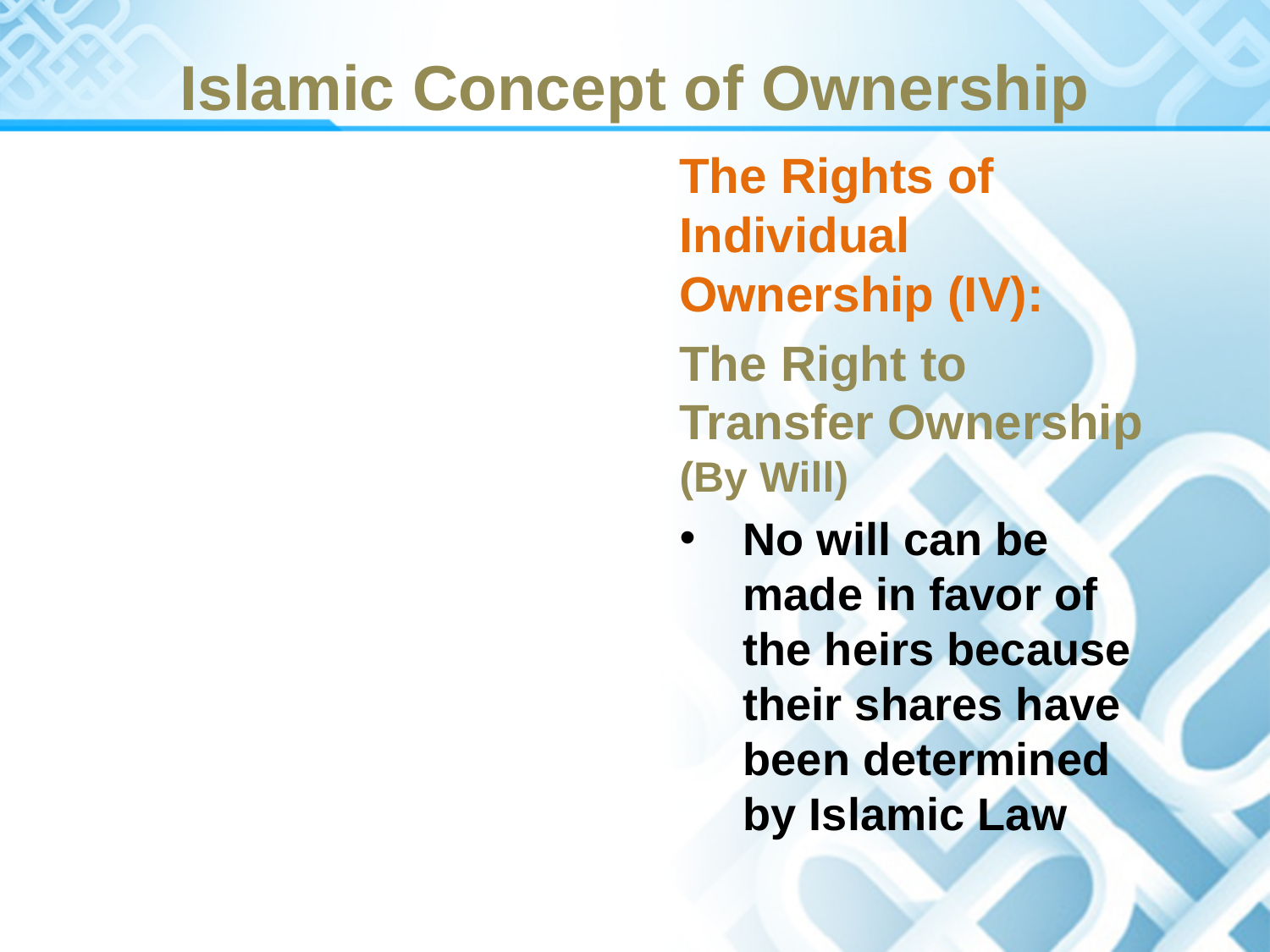

Islamic Concept of Ownership
The Rights of Individual Ownership (IV):
The Right to Transfer Ownership (By Will)
No will can be made in favor of the heirs because their shares have been determined by Islamic Law